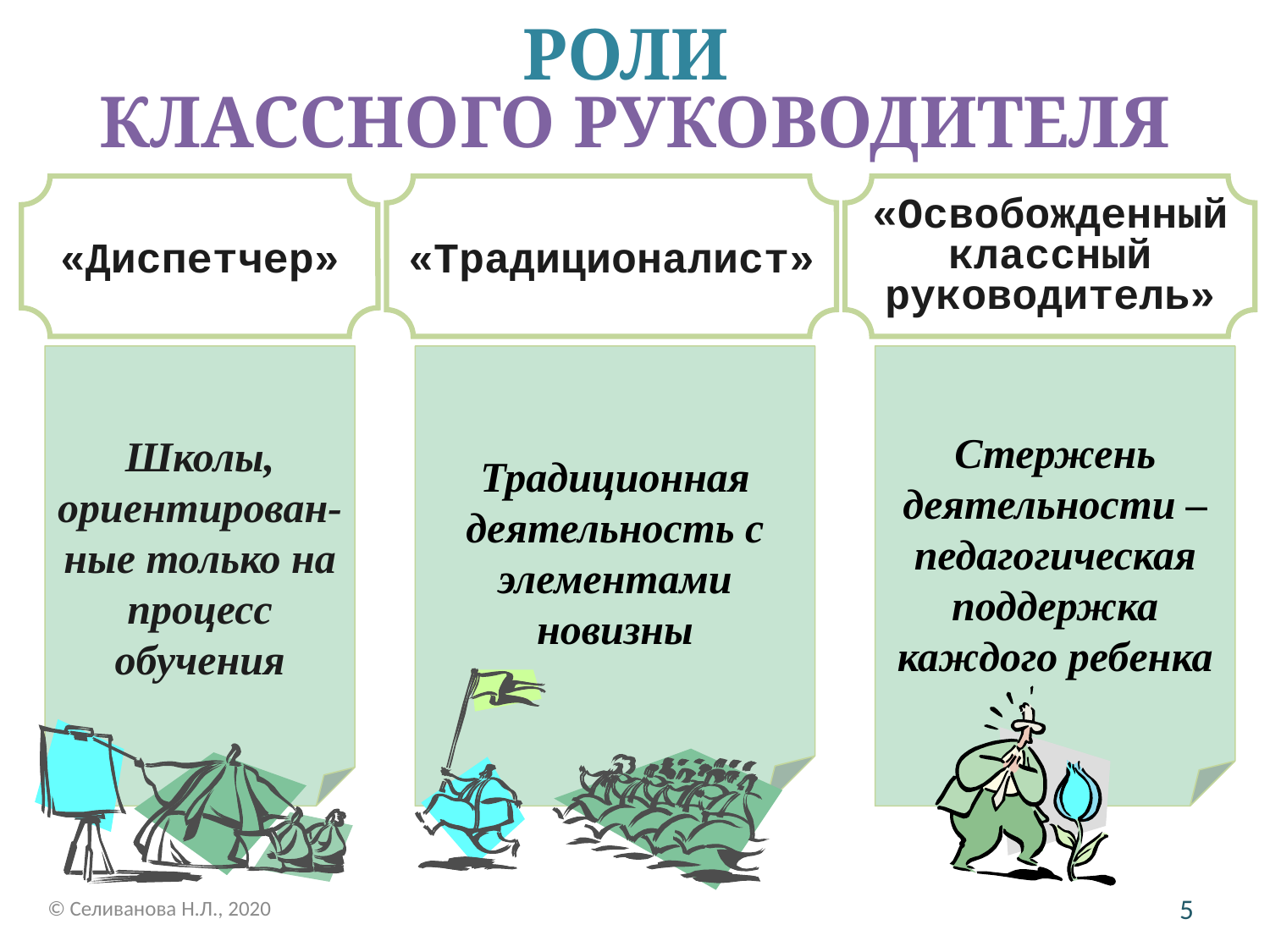

РОЛИ
КЛАССНОГО РУКОВОДИТЕЛЯ
«Диспетчер»
«Традиционалист»
«Освобожденный классный руководитель»
Школы, ориентирован-ные только на процесс обучения
Традиционная деятельность с элементами новизны
Стержень деятельности – педагогическая поддержка каждого ребенка

© Селиванова Н.Л., 2020
5